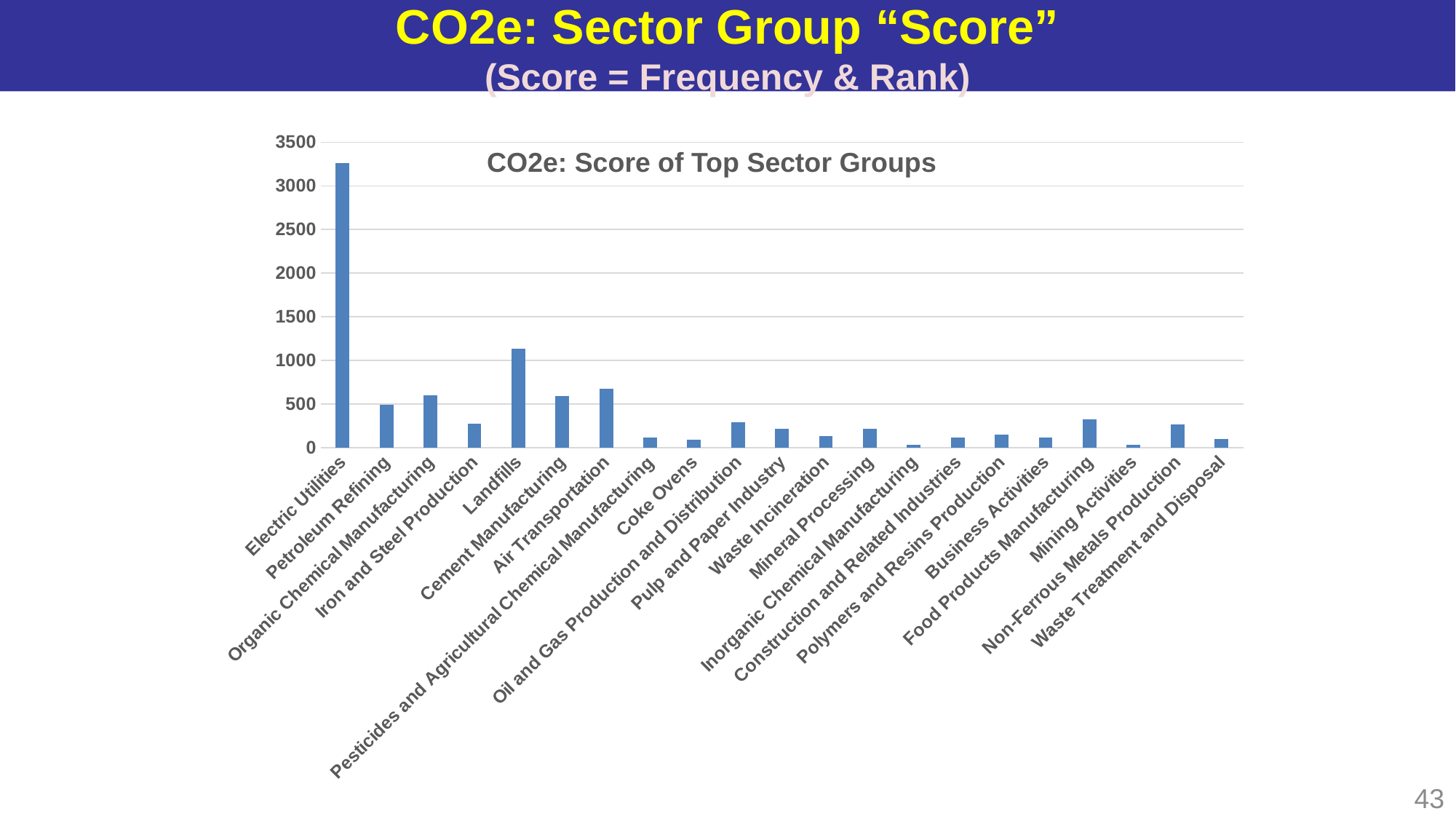

# CO2e: Sector Group “Score” (Score = Frequency & Rank)

### Chart

| Category |  |
|---|---|
| Electric Utilities | 3264.0 |
| Petroleum Refining | 493.0 |
| Organic Chemical Manufacturing | 601.0 |
| Iron and Steel Production | 272.0 |
| Landfills | 1132.0 |
| Cement Manufacturing | 595.0 |
| Air Transportation | 672.0 |
| Pesticides and Agricultural Chemical Manufacturing | 118.0 |
| Coke Ovens | 87.0 |
| Oil and Gas Production and Distribution | 291.0 |
| Pulp and Paper Industry | 215.0 |
| Waste Incineration | 136.0 |
| Mineral Processing | 219.0 |
| Inorganic Chemical Manufacturing | 32.0 |
| Construction and Related Industries | 119.0 |
| Polymers and Resins Production | 150.0 |
| Business Activities | 118.0 |
| Food Products Manufacturing | 327.0 |
| Mining Activities | 34.0 |
| Non-Ferrous Metals Production | 269.0 |
| Waste Treatment and Disposal | 99.0 |
CO2e: Score of Top Sector Groups
43